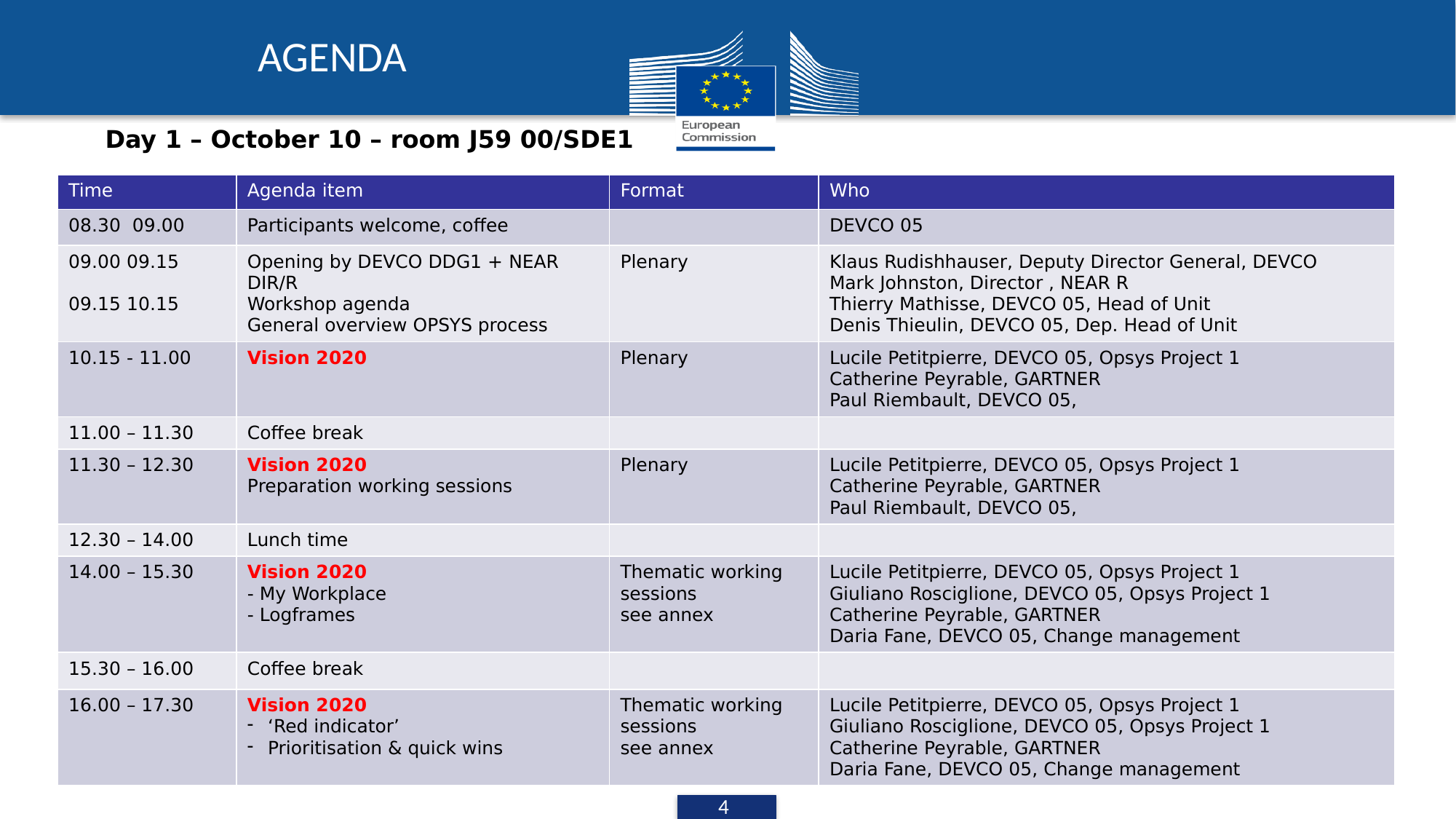

AGENDA
Day 1 – October 10 – room J59 00/SDE1
| Time | Agenda item | Format | Who |
| --- | --- | --- | --- |
| 08.30 09.00 | Participants welcome, coffee |  | DEVCO 05 |
| 09.00 09.15 09.15 10.15 | Opening by DEVCO DDG1 + NEAR DIR/R Workshop agenda General overview OPSYS process | Plenary | Klaus Rudishhauser, Deputy Director General, DEVCO Mark Johnston, Director , NEAR R Thierry Mathisse, DEVCO 05, Head of Unit Denis Thieulin, DEVCO 05, Dep. Head of Unit |
| 10.15 - 11.00 | Vision 2020 | Plenary | Lucile Petitpierre, DEVCO 05, Opsys Project 1 Catherine Peyrable, GARTNER Paul Riembault, DEVCO 05, |
| 11.00 – 11.30 | Coffee break |  |  |
| 11.30 – 12.30 | Vision 2020 Preparation working sessions | Plenary | Lucile Petitpierre, DEVCO 05, Opsys Project 1 Catherine Peyrable, GARTNER Paul Riembault, DEVCO 05, |
| 12.30 – 14.00 | Lunch time |  |  |
| 14.00 – 15.30 | Vision 2020 - My Workplace - Logframes | Thematic working sessions see annex | Lucile Petitpierre, DEVCO 05, Opsys Project 1 Giuliano Rosciglione, DEVCO 05, Opsys Project 1 Catherine Peyrable, GARTNER Daria Fane, DEVCO 05, Change management |
| 15.30 – 16.00 | Coffee break |  |  |
| 16.00 – 17.30 | Vision 2020 ‘Red indicator’ Prioritisation & quick wins | Thematic working sessions see annex | Lucile Petitpierre, DEVCO 05, Opsys Project 1 Giuliano Rosciglione, DEVCO 05, Opsys Project 1 Catherine Peyrable, GARTNER Daria Fane, DEVCO 05, Change management |
4